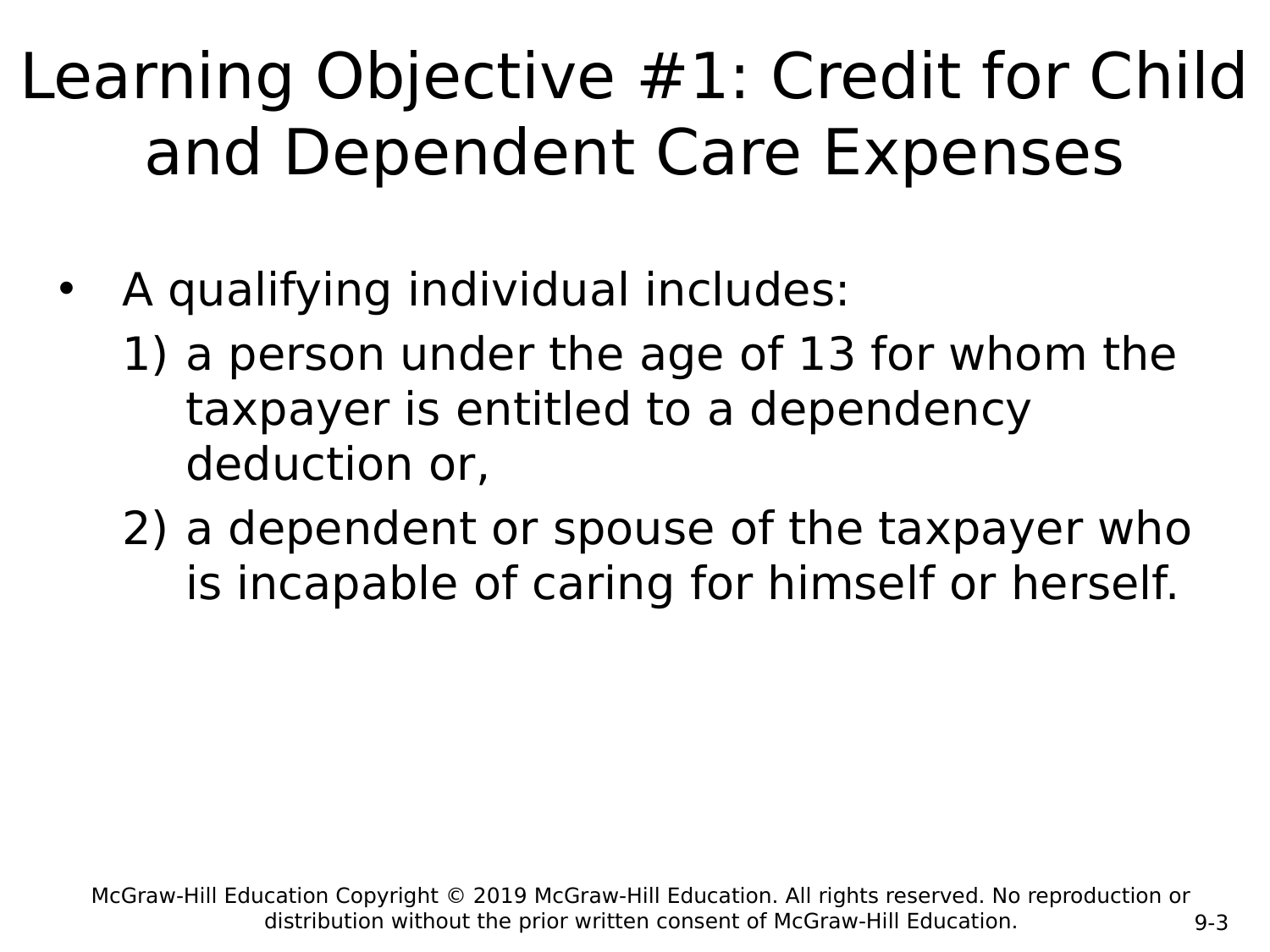

# Learning Objective #1: Credit for Child and Dependent Care Expenses
A qualifying individual includes:
a person under the age of 13 for whom the taxpayer is entitled to a dependency deduction or,
a dependent or spouse of the taxpayer who is incapable of caring for himself or herself.
McGraw-Hill Education Copyright © 2019 McGraw-Hill Education. All rights reserved. No reproduction or distribution without the prior written consent of McGraw-Hill Education.
9-3